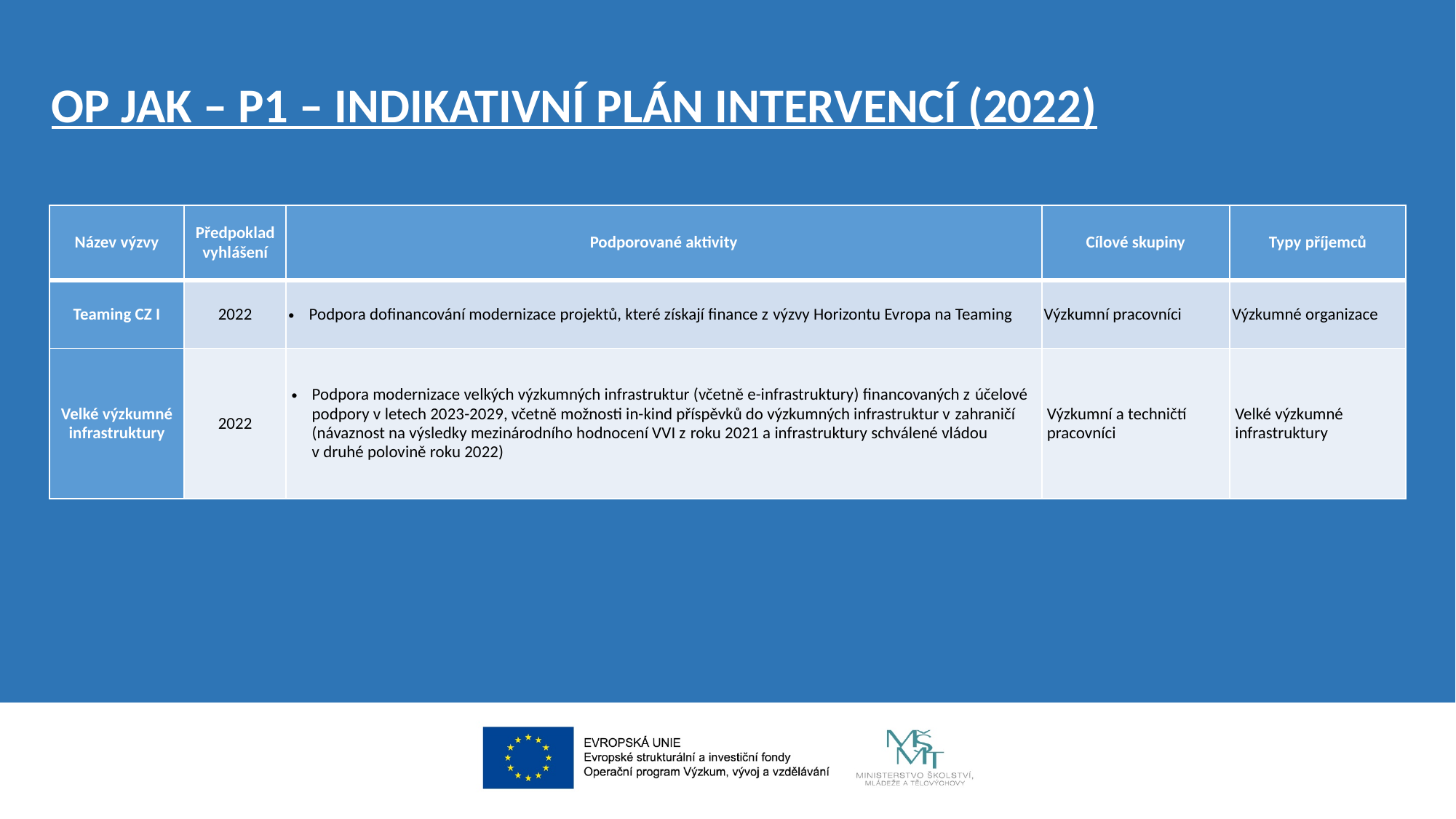

# OP JAK – P1 – INDIKATIVNÍ PLÁN INTERVENCÍ (2022)
| Název výzvy | Předpoklad vyhlášení | Podporované aktivity | Cílové skupiny | Typy příjemců |
| --- | --- | --- | --- | --- |
| Teaming CZ I | 2022 | Podpora dofinancování modernizace projektů, které získají finance z výzvy Horizontu Evropa na Teaming | Výzkumní pracovníci | Výzkumné organizace |
| Velké výzkumné infrastruktury | 2022 | Podpora modernizace velkých výzkumných infrastruktur (včetně e-infrastruktury) financovaných z účelové podpory v letech 2023-2029, včetně možnosti in-kind příspěvků do výzkumných infrastruktur v zahraničí (návaznost na výsledky mezinárodního hodnocení VVI z roku 2021 a infrastruktury schválené vládou v druhé polovině roku 2022) | Výzkumní a techničtí pracovníci | Velké výzkumné infrastruktury |